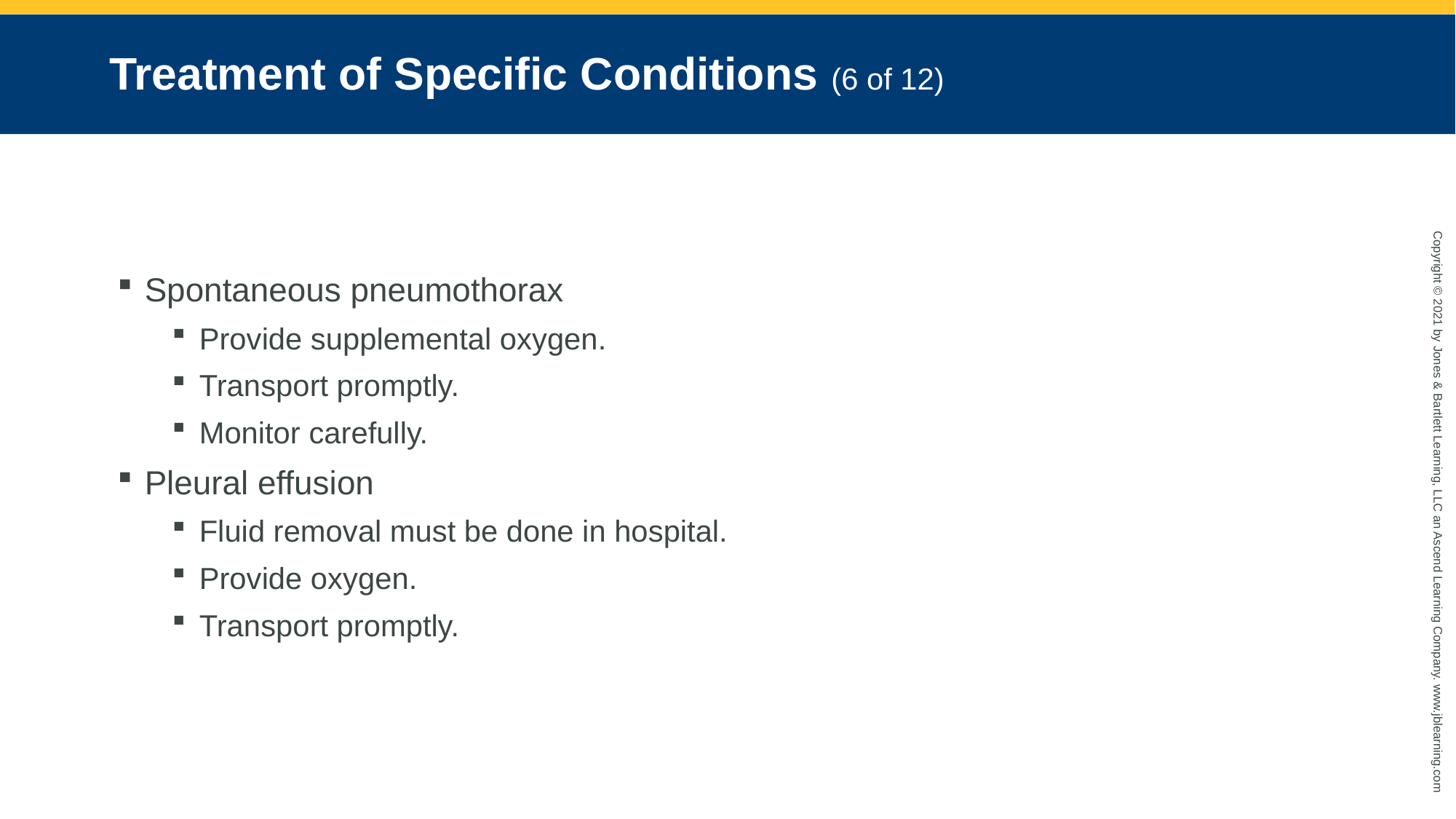

# Treatment of Specific Conditions (6 of 12)
Spontaneous pneumothorax
Provide supplemental oxygen.
Transport promptly.
Monitor carefully.
Pleural effusion
Fluid removal must be done in hospital.
Provide oxygen.
Transport promptly.